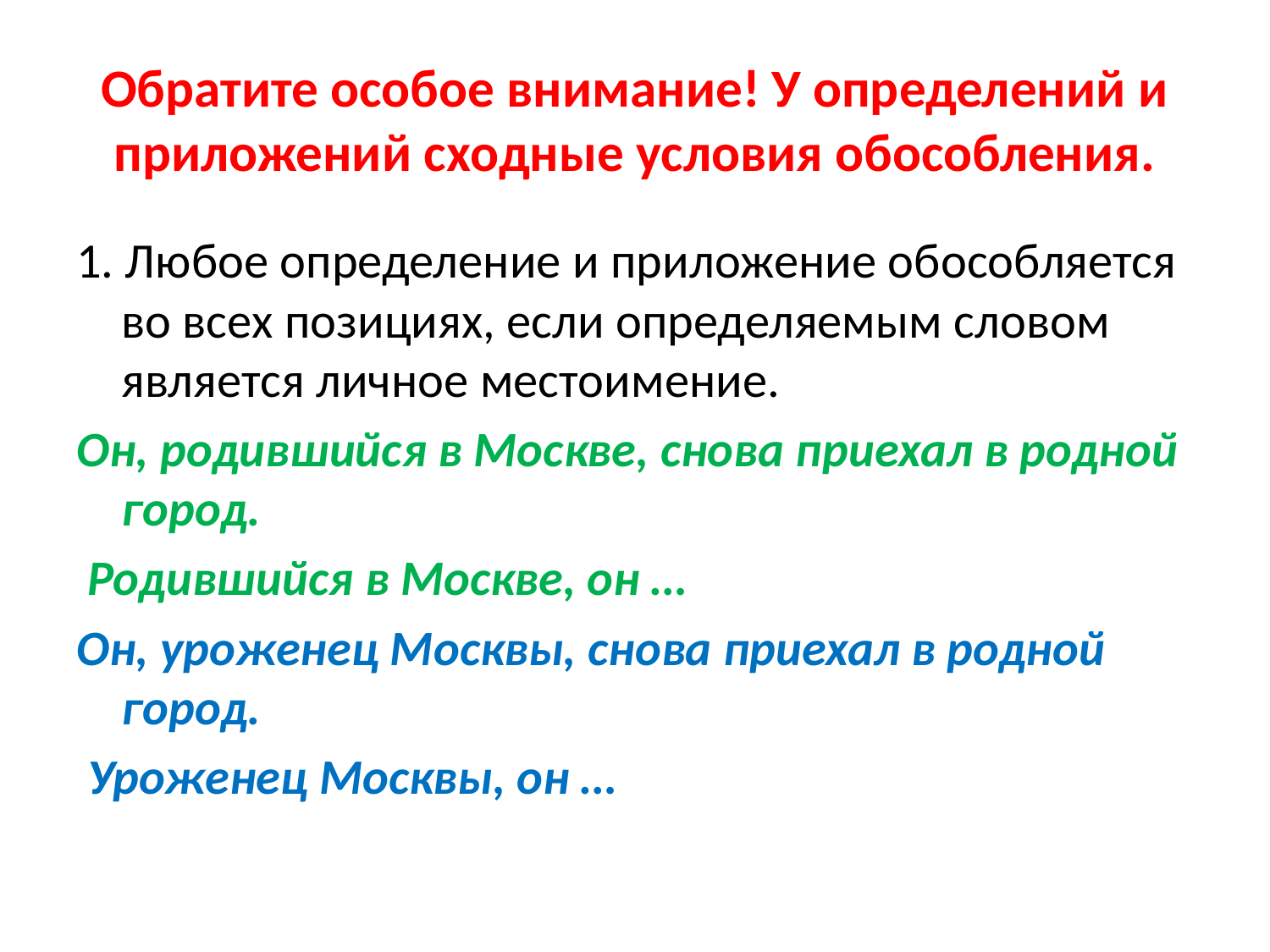

# Обратите особое внимание! У определений и приложений сходные условия обособления.
1. Любое определение и приложение обособляется во всех позициях, если определяемым словом является личное местоимение.
Он, родившийся в Москве, снова приехал в родной город.
 Родившийся в Москве, он …
Он, уроженец Москвы, снова приехал в родной город.
 Уроженец Москвы, он …